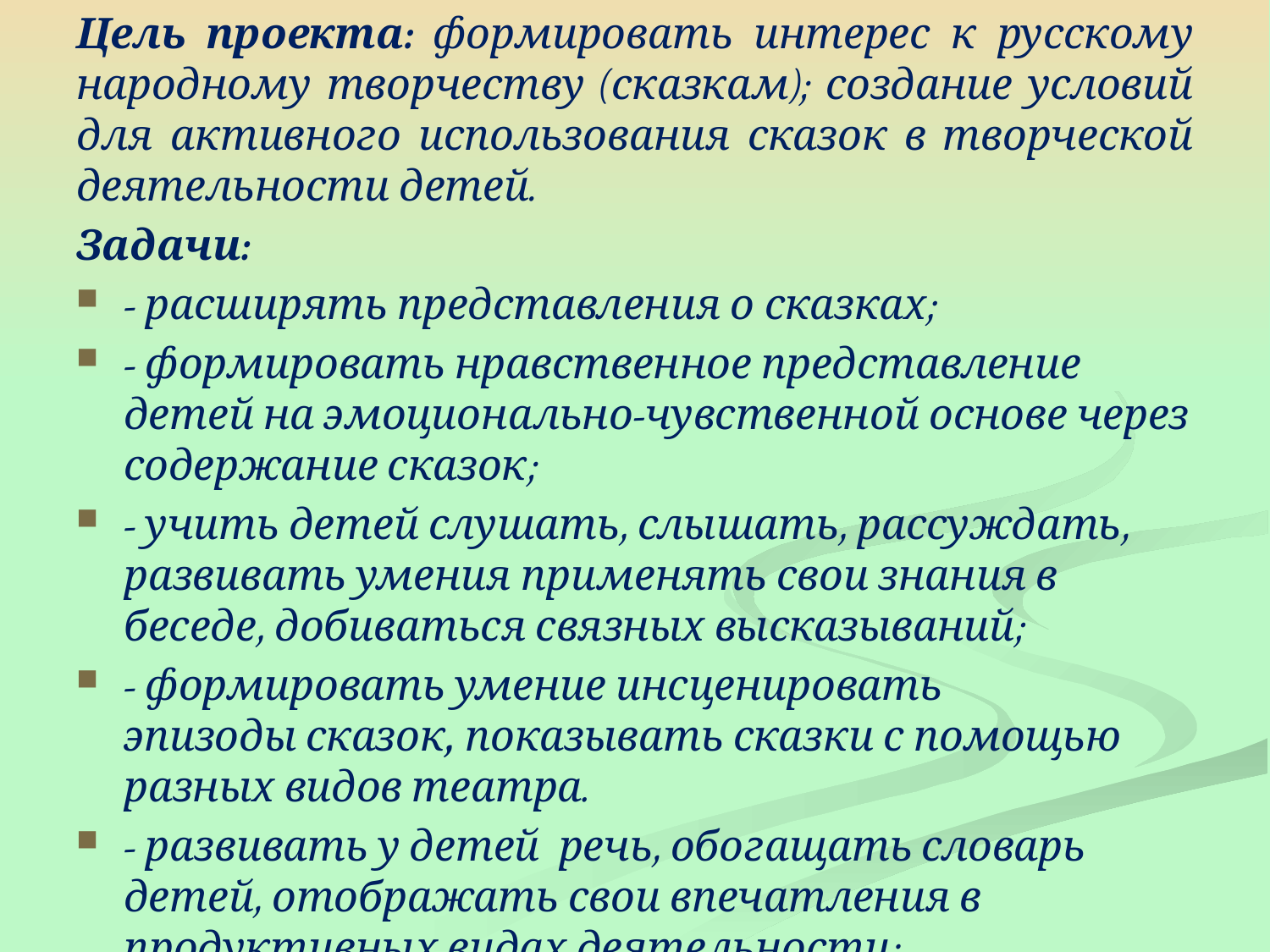

Цель проекта: формировать интерес к русскому народному творчеству (сказкам); создание условий для активного использования сказок в творческой деятельности детей.
Задачи:
- расширять представления о сказках;
- формировать нравственное представление детей на эмоционально-чувственной основе через содержание сказок;
- учить детей слушать, слышать, рассуждать, развивать умения применять свои знания в беседе, добиваться связных высказываний;
- формировать умение инсценировать эпизоды сказок, показывать сказки с помощью разных видов театра.
- развивать у детей  речь, обогащать словарь детей, отображать свои впечатления в продуктивных видах деятельности;
- развивать у детей творческие способности, воображение, фантазию;
- воспитывать дружеские доброжелательные отношения между детьми и родителями.